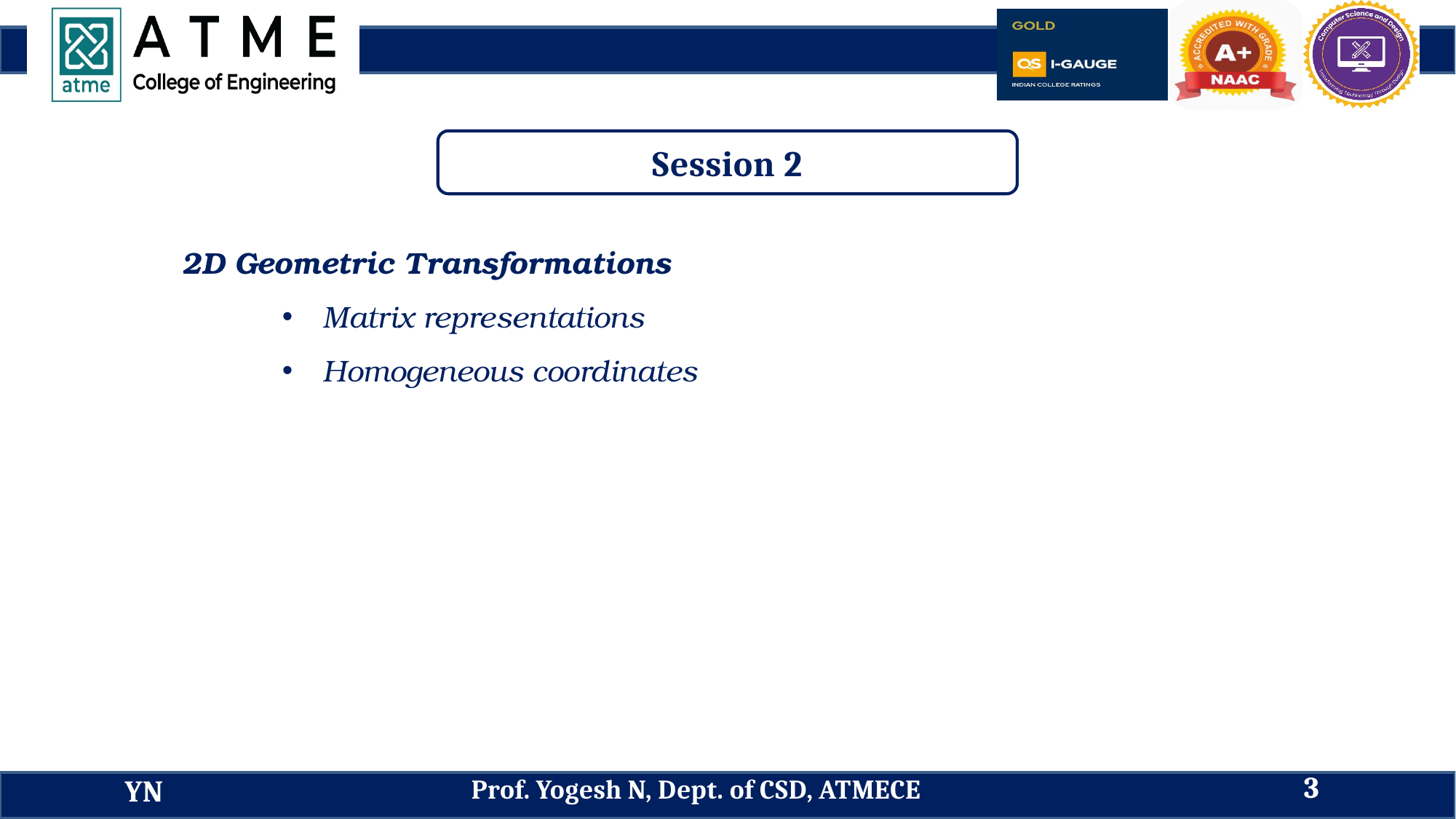

Session 2
2D Geometric Transformations
Matrix representations
Homogeneous coordinates
3
Prof. Yogesh N, Dept. of CSD, ATMECE
YN